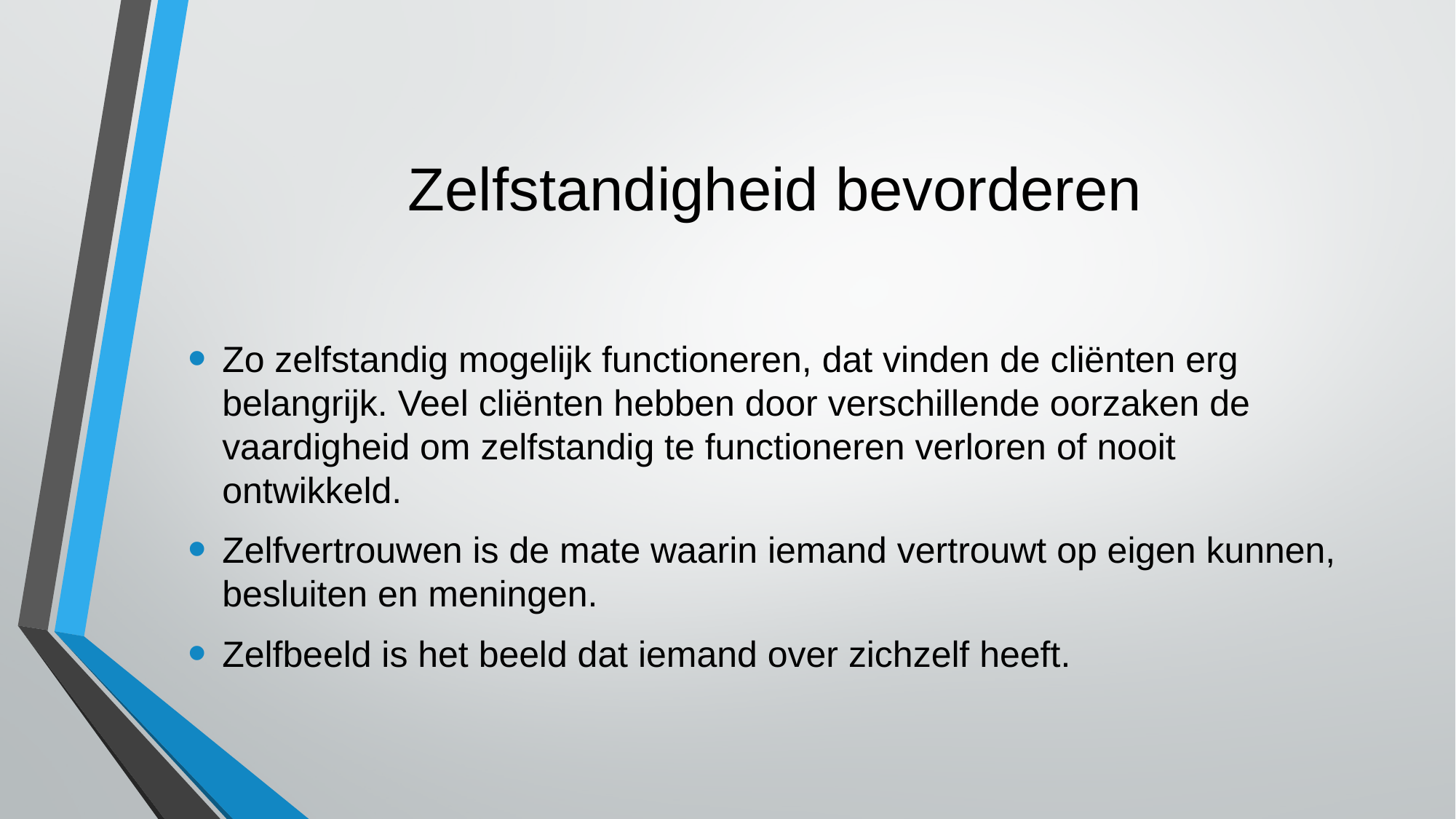

# Zelfstandigheid bevorderen
Zo zelfstandig mogelijk functioneren, dat vinden de cliënten erg belangrijk. Veel cliënten hebben door verschillende oorzaken de vaardigheid om zelfstandig te functioneren verloren of nooit ontwikkeld.
Zelfvertrouwen is de mate waarin iemand vertrouwt op eigen kunnen, besluiten en meningen.
Zelfbeeld is het beeld dat iemand over zichzelf heeft.